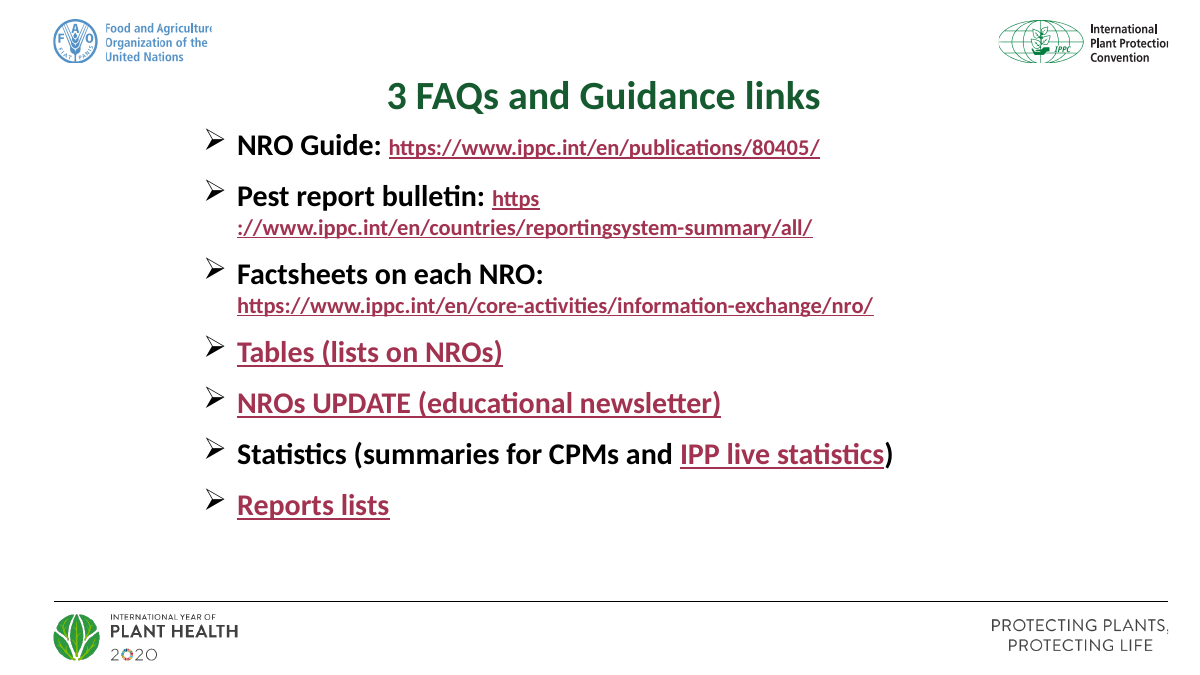

3 FAQs and Guidance links

NRO Guide: https://www.ippc.int/en/publications/80405/
Pest report bulletin: https://www.ippc.int/en/countries/reportingsystem-summary/all/
Factsheets on each NRO: https://www.ippc.int/en/core-activities/information-exchange/nro/
Tables (lists on NROs)
NROs UPDATE (educational newsletter)
Statistics (summaries for CPMs and IPP live statistics)
Reports lists